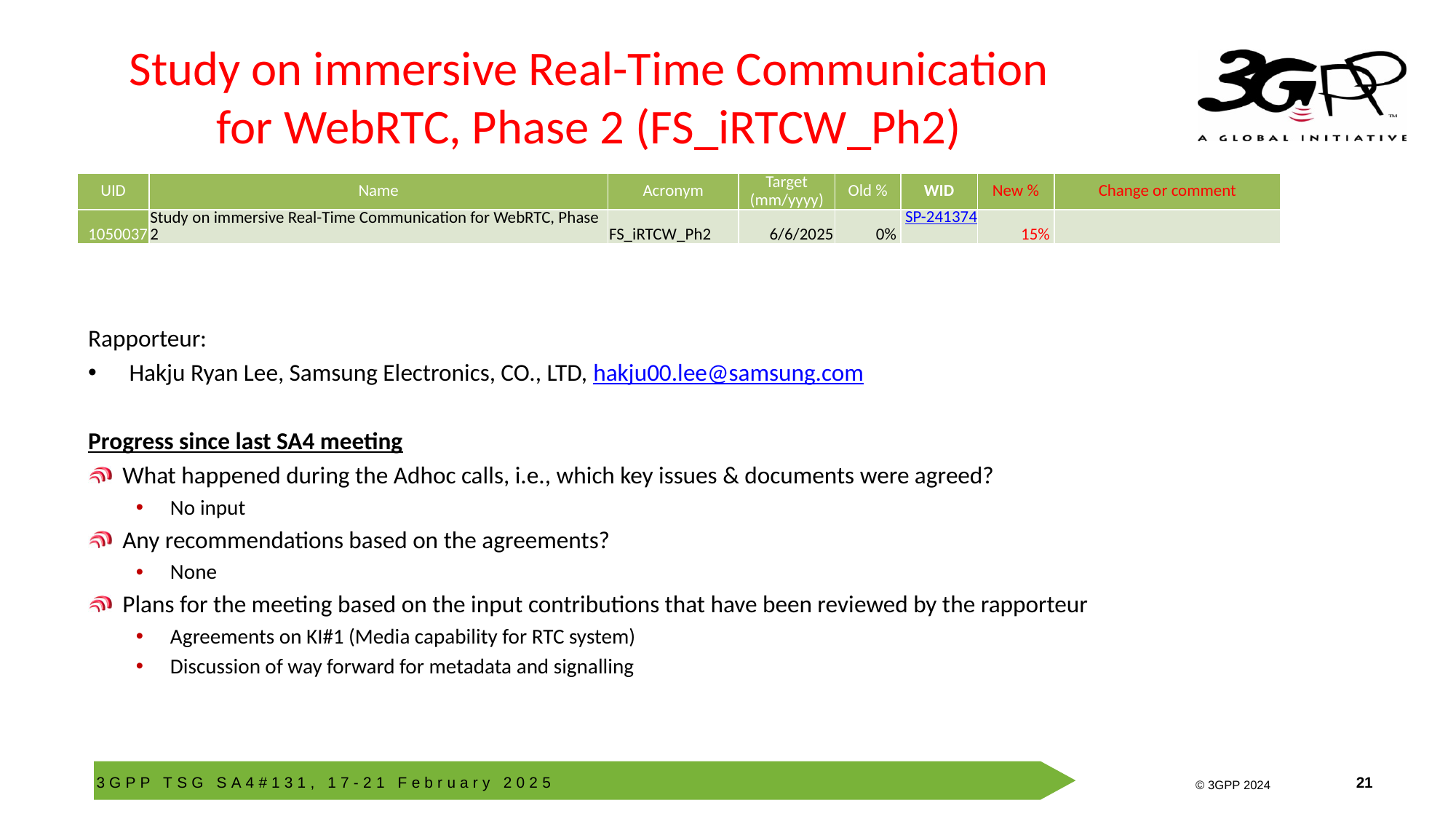

# Study on immersive Real-Time Communication for WebRTC, Phase 2 (FS_iRTCW_Ph2)
| UID | Name | Acronym | Target (mm/yyyy) | Old % | WID | New % | Change or comment |
| --- | --- | --- | --- | --- | --- | --- | --- |
| 1050037 | Study on immersive Real-Time Communication for WebRTC, Phase 2 | FS\_iRTCW\_Ph2 | 6/6/2025 | 0% | SP-241374 | 15% |  |
Rapporteur:
Hakju Ryan Lee, Samsung Electronics, CO., LTD, hakju00.lee@samsung.com

Progress since last SA4 meeting
What happened during the Adhoc calls, i.e., which key issues & documents were agreed?
No input
Any recommendations based on the agreements?
None
Plans for the meeting based on the input contributions that have been reviewed by the rapporteur
Agreements on KI#1 (Media capability for RTC system)
Discussion of way forward for metadata and signalling